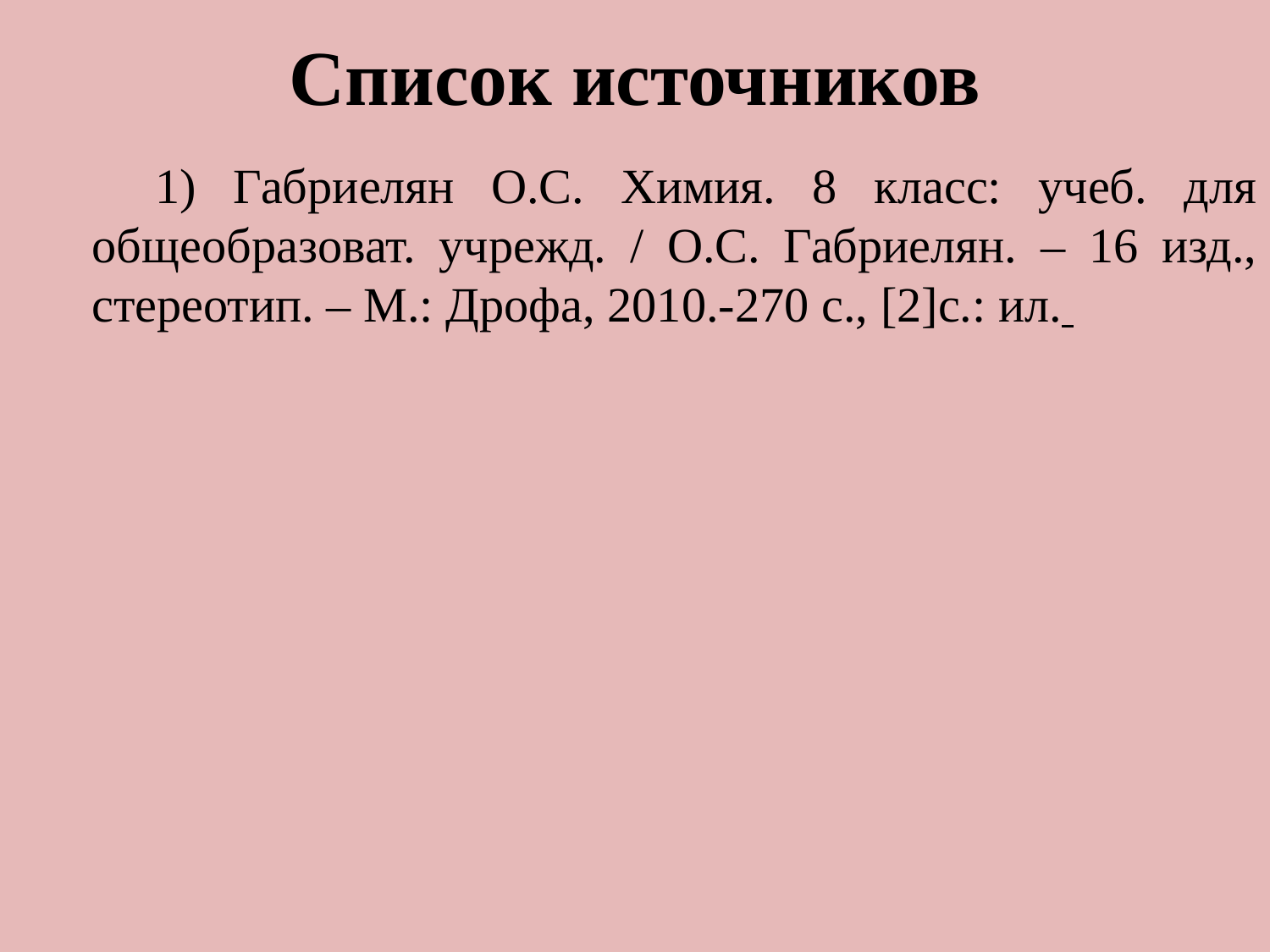

# Список источников
   1) Габриелян О.С. Химия. 8 класс: учеб. для общеобразоват. учрежд. / О.С. Габриелян. – 16 изд., стереотип. – М.: Дрофа, 2010.-270 с., [2]с.: ил.